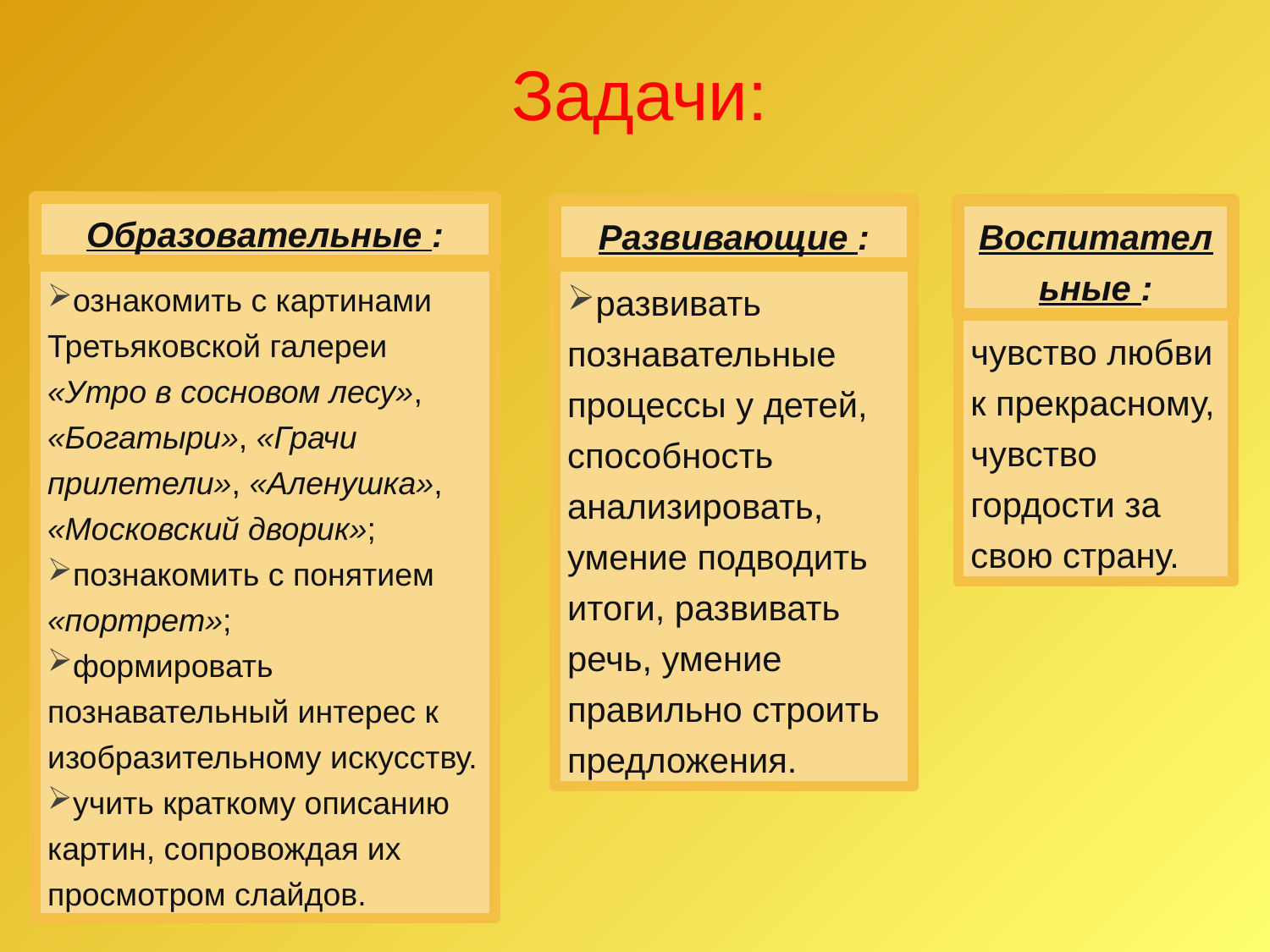

# Задачи:
Образовательные :
Развивающие :
Воспитательные :

воспитывать чувство любви к прекрасному, чувство гордости за свою страну.
ознакомить с картинами Третьяковской галереи «Утро в сосновом лесу», «Богатыри», «Грачи прилетели», «Аленушка», «Московский дворик»;
познакомить с понятием «портрет»;
формировать познавательный интерес к изобразительному искусству.
учить краткому описанию картин, сопровождая их просмотром слайдов.
развивать познавательные процессы у детей, способность анализировать, умение подводить итоги, развивать речь, умение правильно строить предложения.